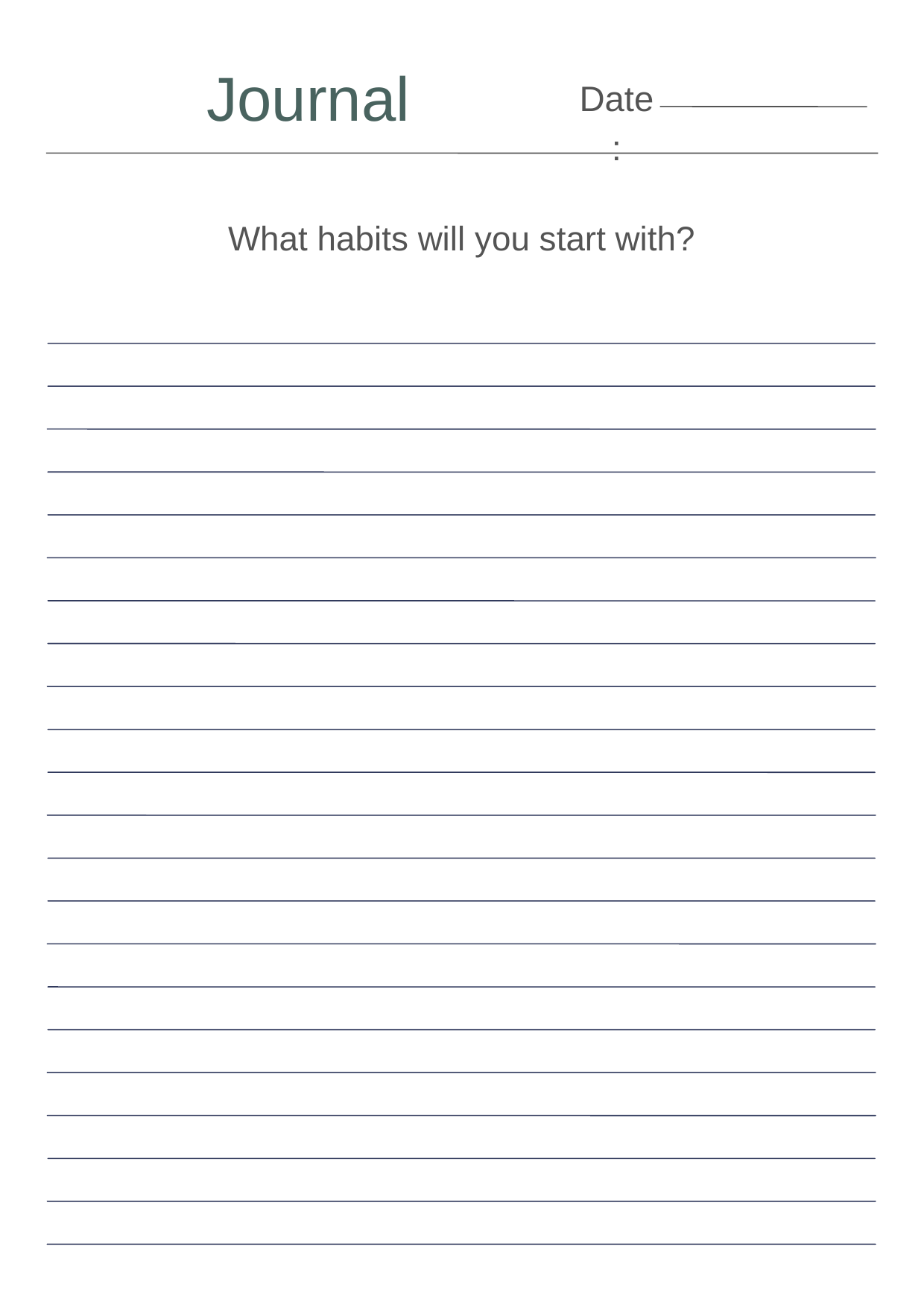

Journal
Date:

What habits will you start with?